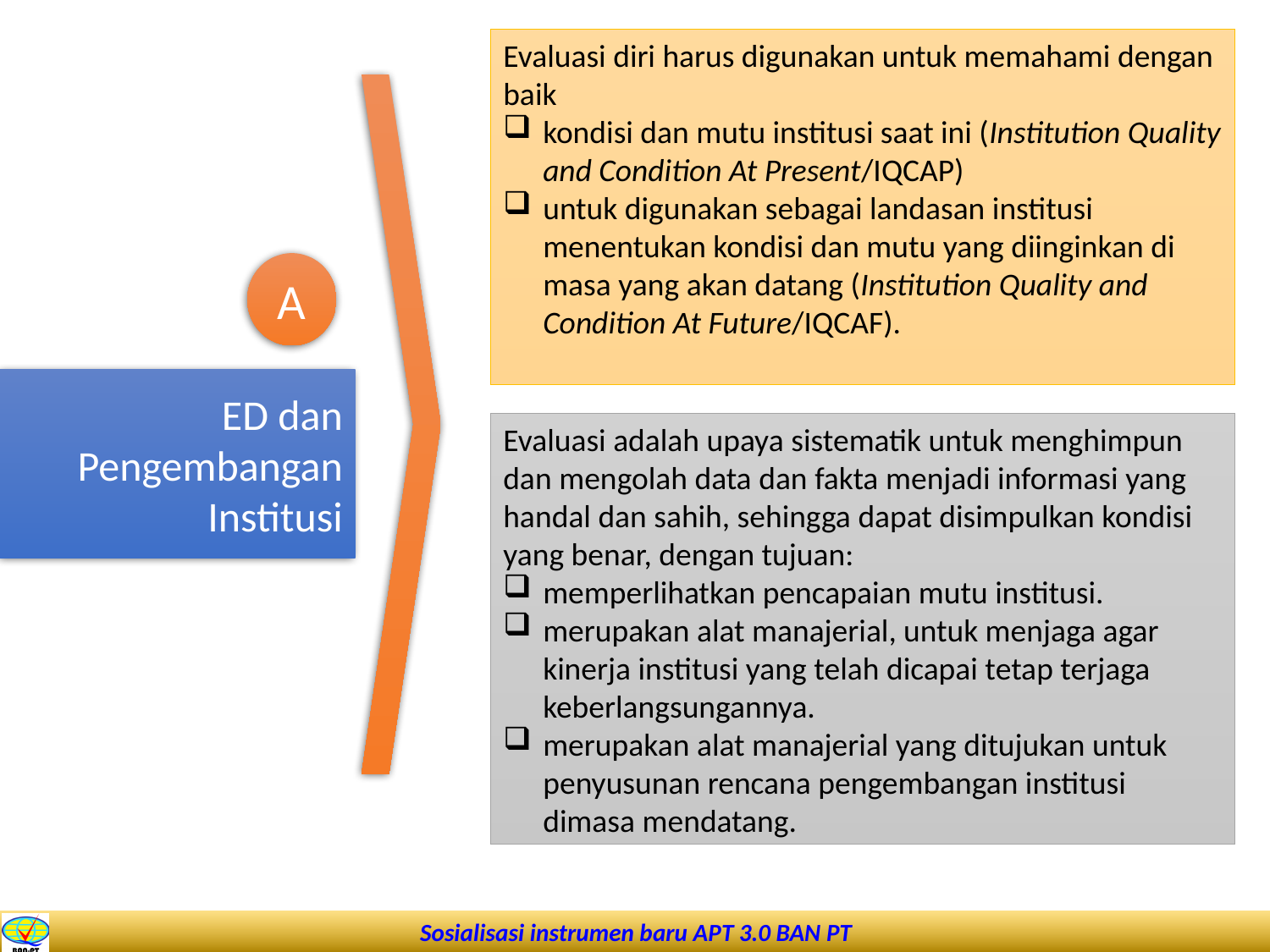

Evaluasi diri harus digunakan untuk memahami dengan baik
kondisi dan mutu institusi saat ini (Institution Quality and Condition At Present/IQCAP)
untuk digunakan sebagai landasan institusi menentukan kondisi dan mutu yang diinginkan di masa yang akan datang (Institution Quality and Condition At Future/IQCAF).

A
ED dan Pengembangan Institusi
Evaluasi adalah upaya sistematik untuk menghimpun dan mengolah data dan fakta menjadi informasi yang handal dan sahih, sehingga dapat disimpulkan kondisi yang benar, dengan tujuan:
memperlihatkan pencapaian mutu institusi.
merupakan alat manajerial, untuk menjaga agar kinerja institusi yang telah dicapai tetap terjaga keberlangsungannya.
merupakan alat manajerial yang ditujukan untuk penyusunan rencana pengembangan institusi dimasa mendatang.